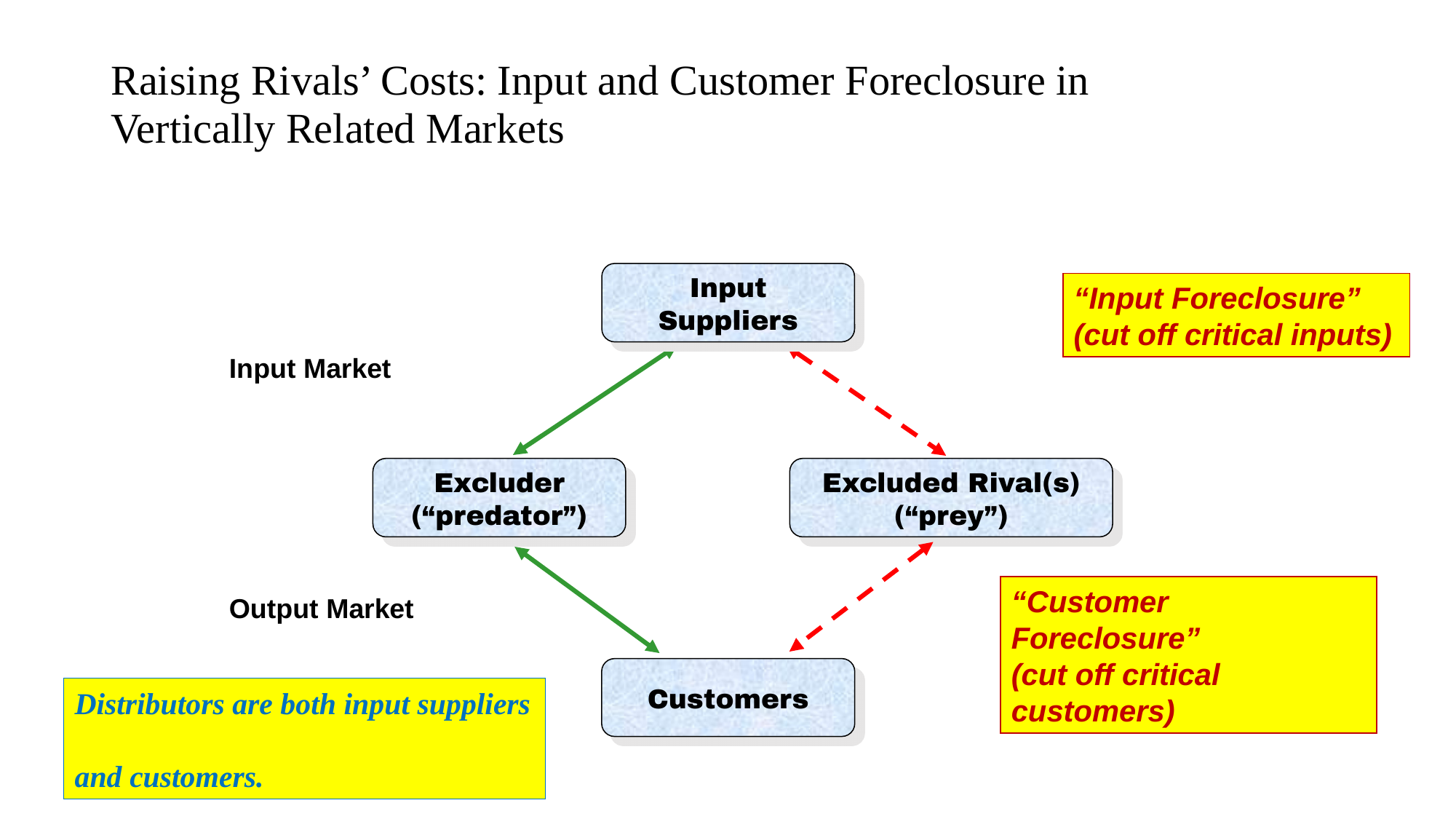

# Raising Rivals’ Costs: Input and Customer Foreclosure in Vertically Related Markets
Input Suppliers
“Input Foreclosure”
(cut off critical inputs)

Input Market
Excluder
(“predator”)
Excluded Rival(s)
(“prey”)

“Customer Foreclosure”
(cut off critical customers)
Output Market
Customers
Distributors are both input suppliers
and customers.